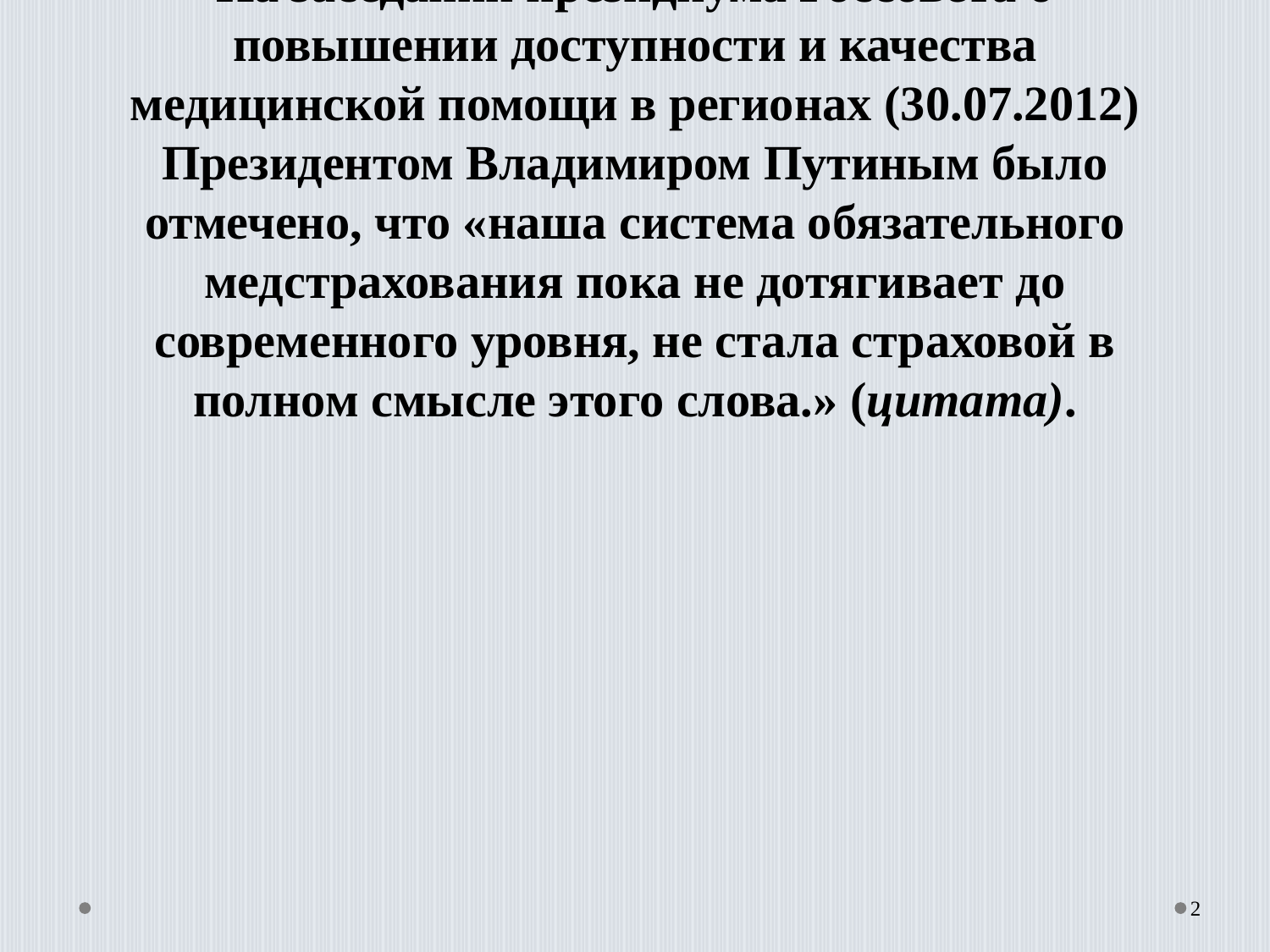

На заседании президиума Госсовета о повышении доступности и качества медицинской помощи в регионах (30.07.2012) Президентом Владимиром Путиным было отмечено, что «наша система обязательного медстрахования пока не дотягивает до современного уровня, не стала страховой в полном смысле этого слова.» (цитата).
2